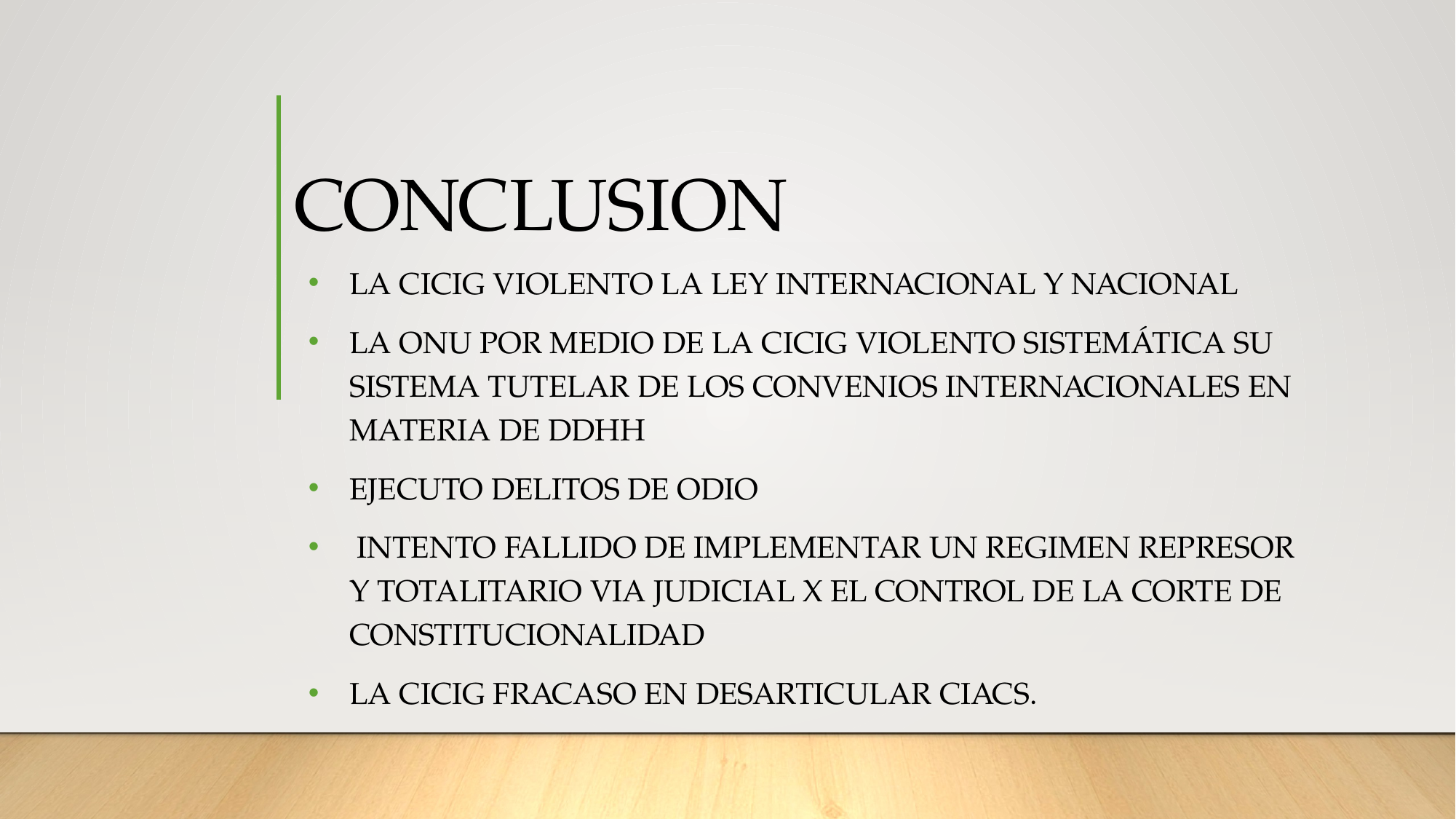

# CONCLUSION
La cicig violento la ley internacional y nacional
La onu por medio de la cicig Violento sistemática su sistema tutelar de los convenios internacionales en materia de ddhh
ejecuto delitos de odio
 Intento fallido DE implementar un REGIMEN rEPRESOR Y totalitario via judicial X EL CONTROL DE LA CORTE DE CONSTITUCIONALIDAD
LA CICIG Fracaso en desarticular ciacs.